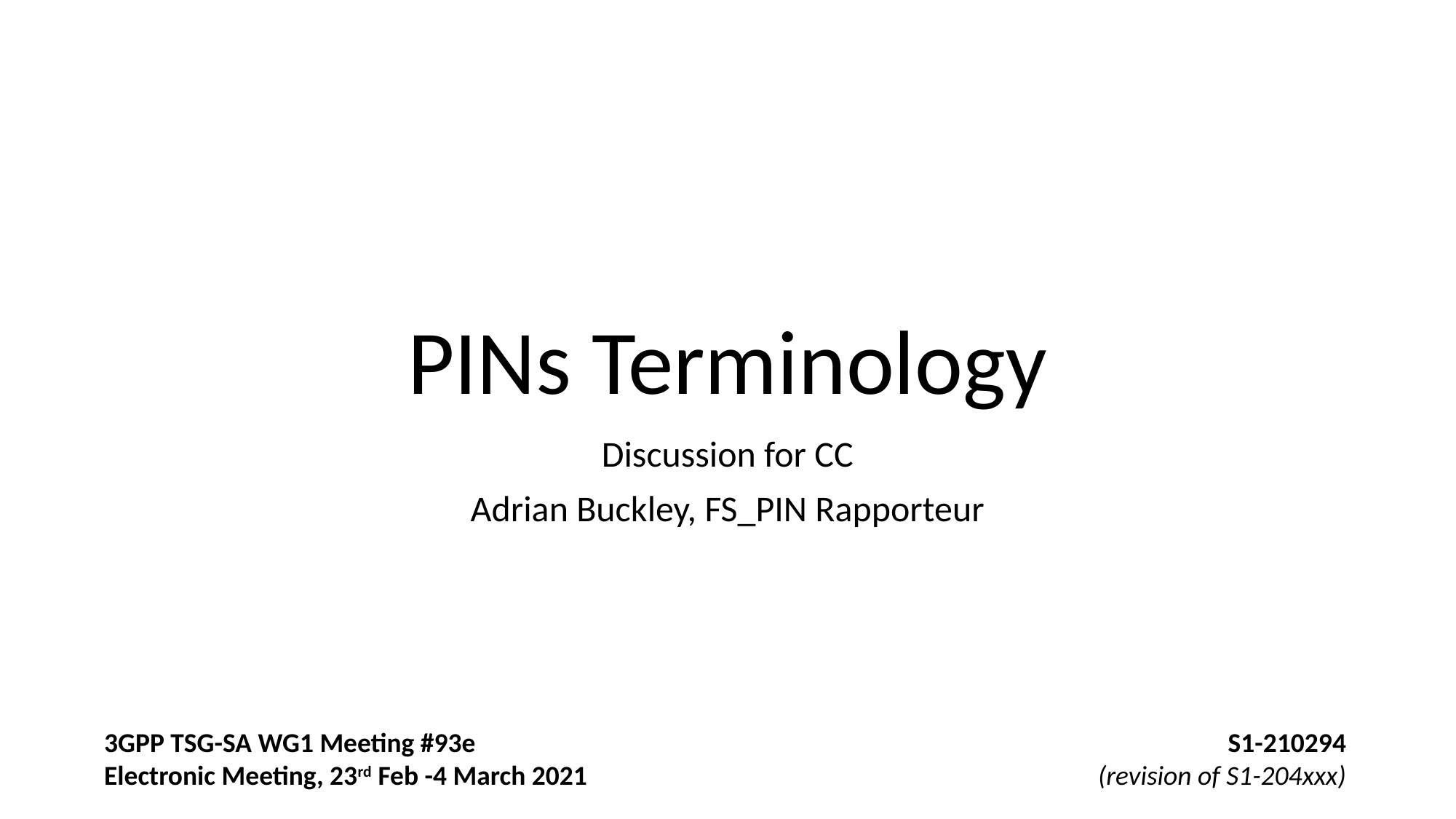

# PINs Terminology
Discussion for CC
Adrian Buckley, FS_PIN Rapporteur
3GPP TSG-SA WG1 Meeting #93e	S1-210294
Electronic Meeting, 23rd Feb -4 March 2021	(revision of S1-204xxx)